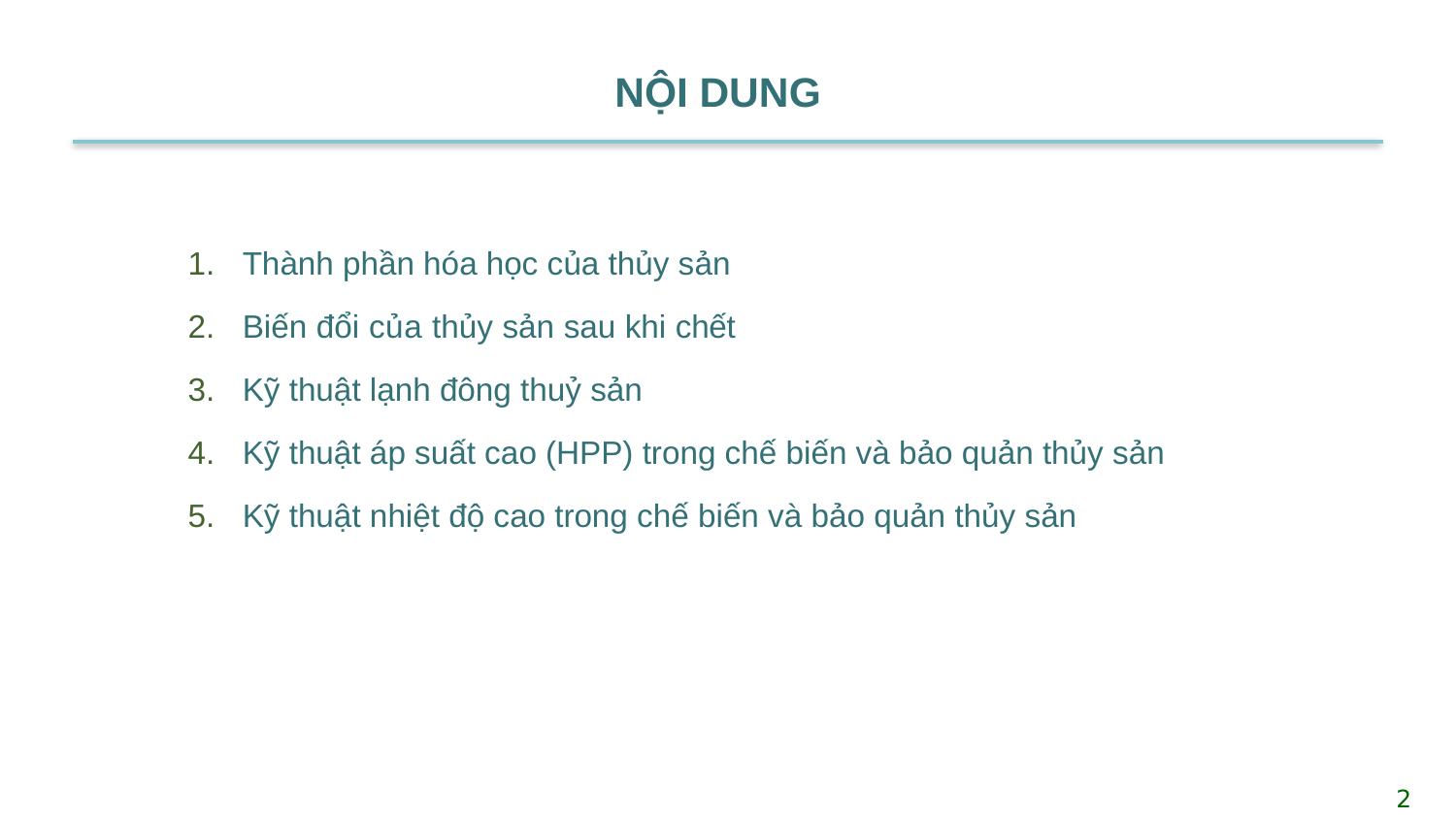

# NỘI DUNG
Thành phần hóa học của thủy sản
Biến đổi của thủy sản sau khi chết
Kỹ thuật lạnh đông thuỷ sản
Kỹ thuật áp suất cao (HPP) trong chế biến và bảo quản thủy sản
Kỹ thuật nhiệt độ cao trong chế biến và bảo quản thủy sản
2